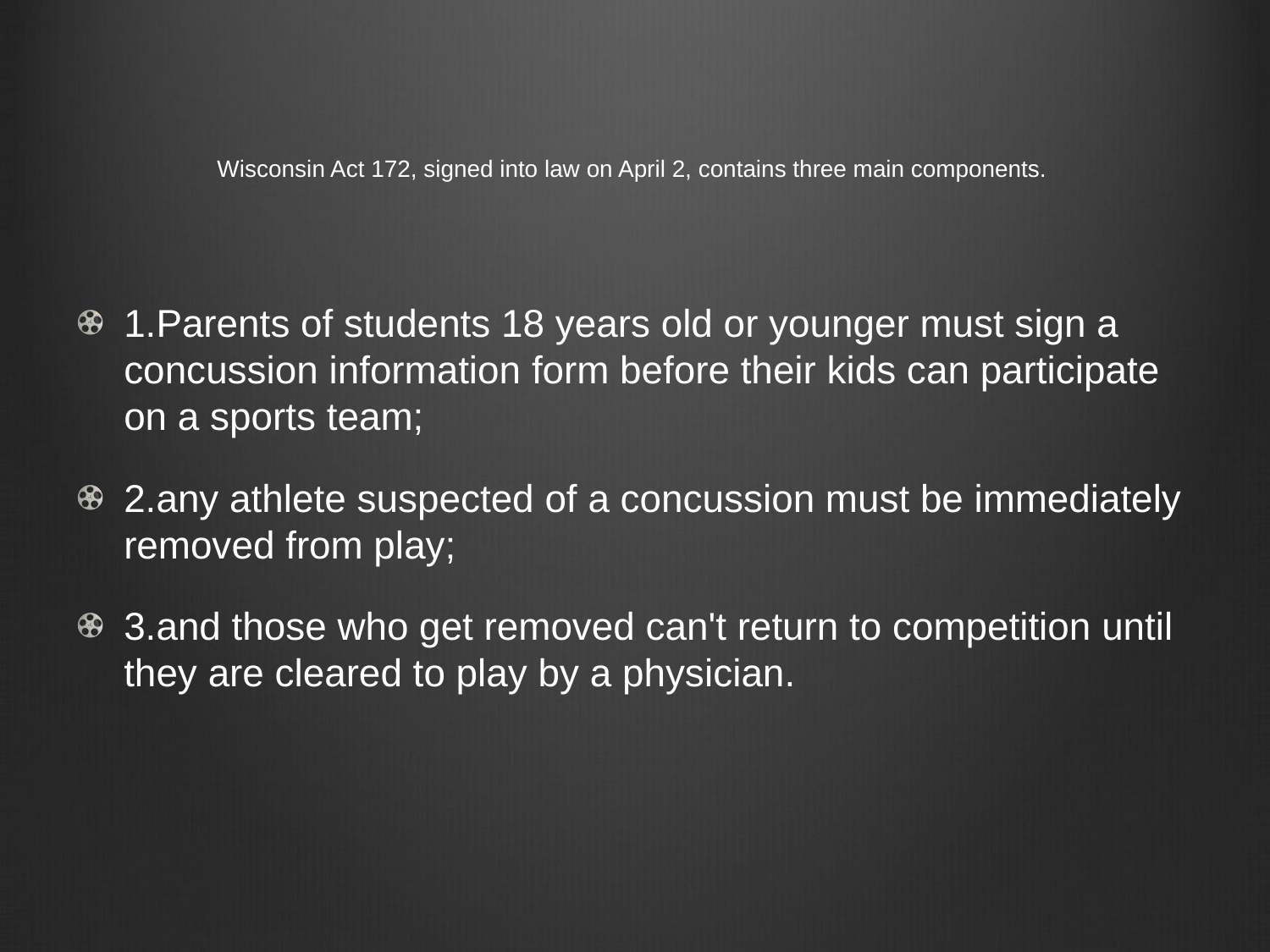

# Wisconsin Act 172, signed into law on April 2, contains three main components.
1.Parents of students 18 years old or younger must sign a concussion information form before their kids can participate on a sports team;
2.any athlete suspected of a concussion must be immediately removed from play;
3.and those who get removed can't return to competition until they are cleared to play by a physician.